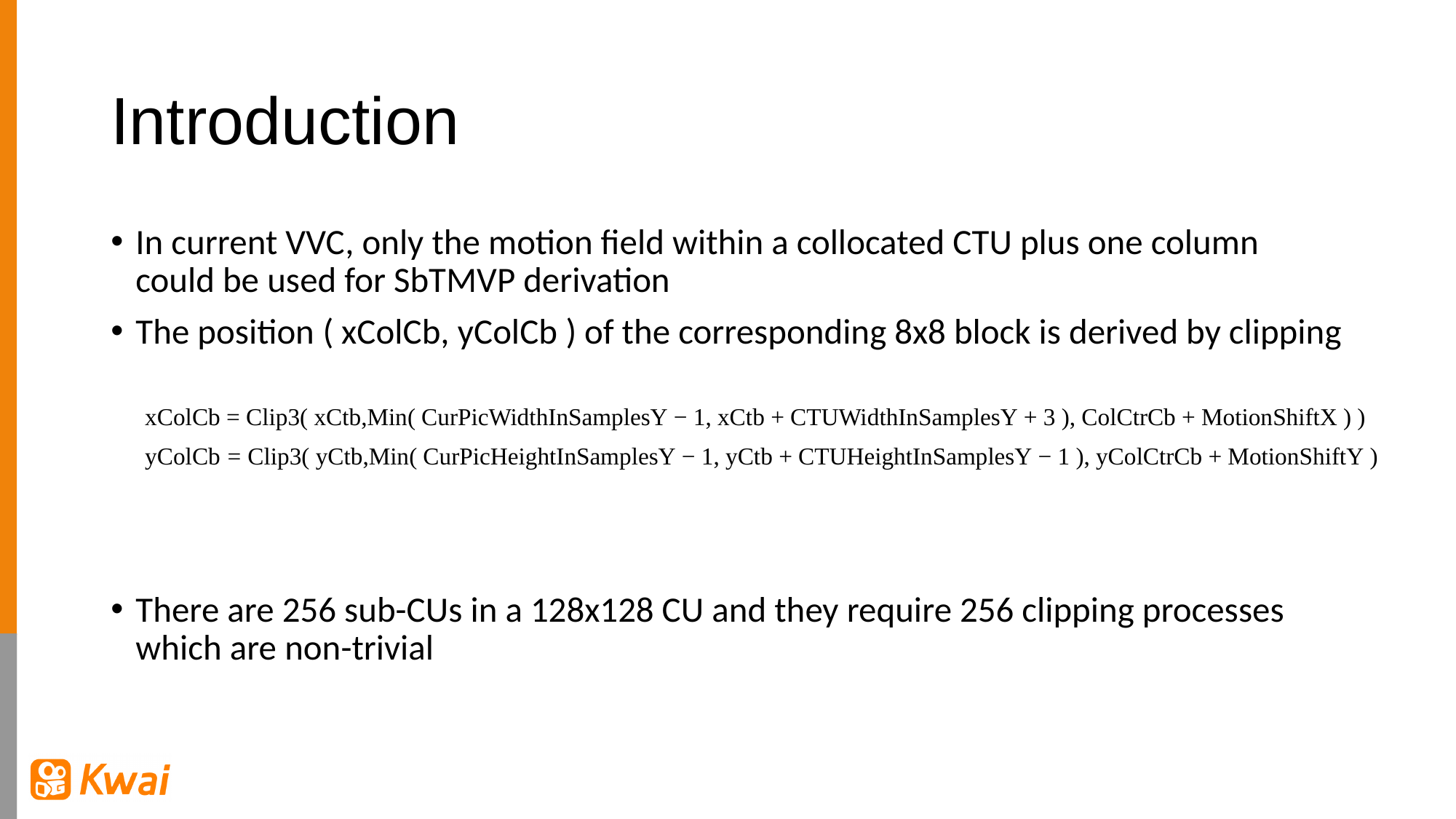

# Introduction
In current VVC, only the motion field within a collocated CTU plus one column could be used for SbTMVP derivation
The position ( xColCb, yColCb ) of the corresponding 8x8 block is derived by clipping

There are 256 sub-CUs in a 128x128 CU and they require 256 clipping processes which are non-trivial
xColCb = Clip3( xCtb,Min( CurPicWidthInSamplesY − 1, xCtb + CTUWidthInSamplesY + 3 ), ColCtrCb + MotionShiftX ) )
yColCb = Clip3( yCtb,Min( CurPicHeightInSamplesY − 1, yCtb + CTUHeightInSamplesY − 1 ), yColCtrCb + MotionShiftY )